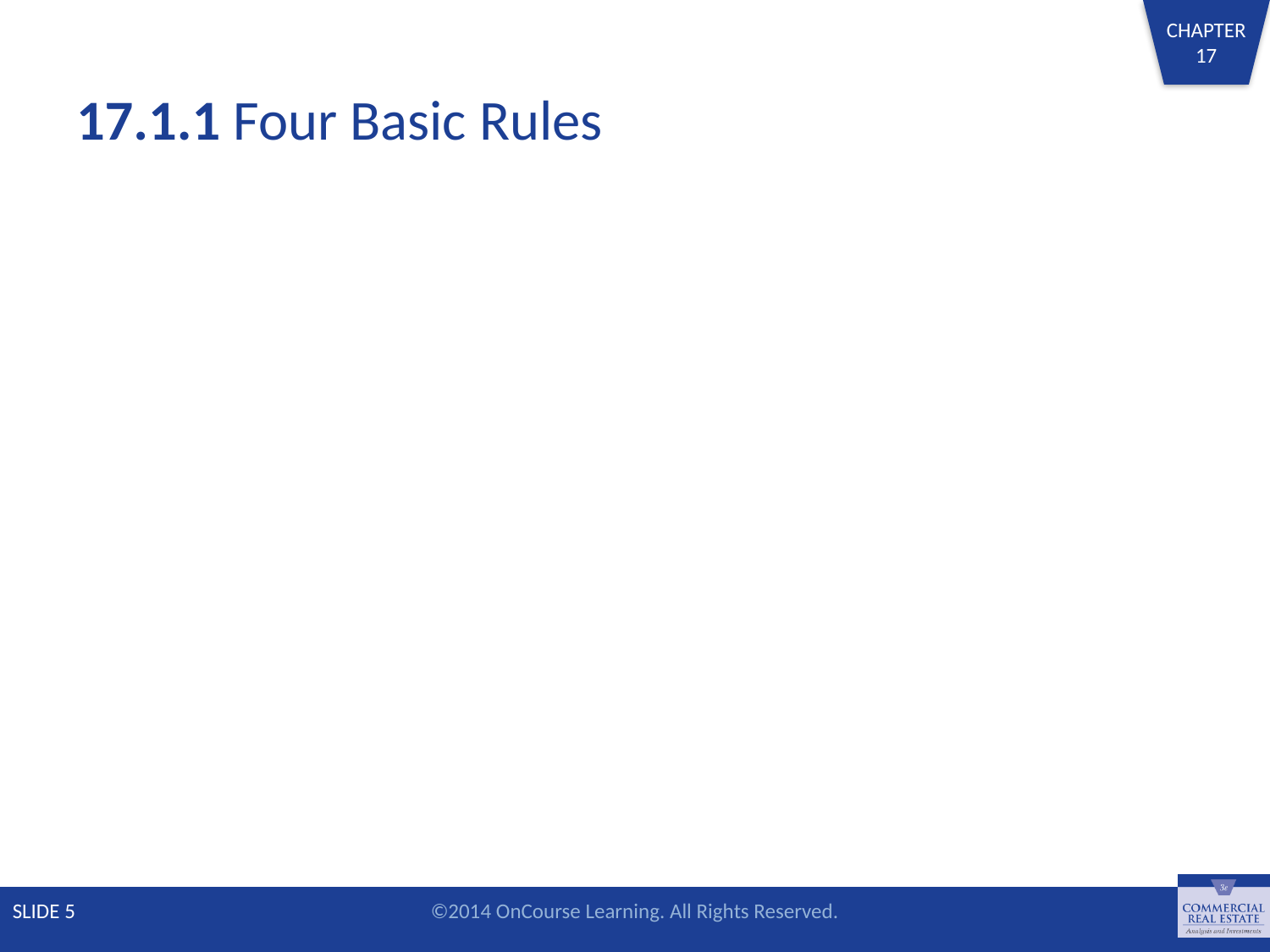

# 17.1.1 Four Basic Rules

SLIDE 5